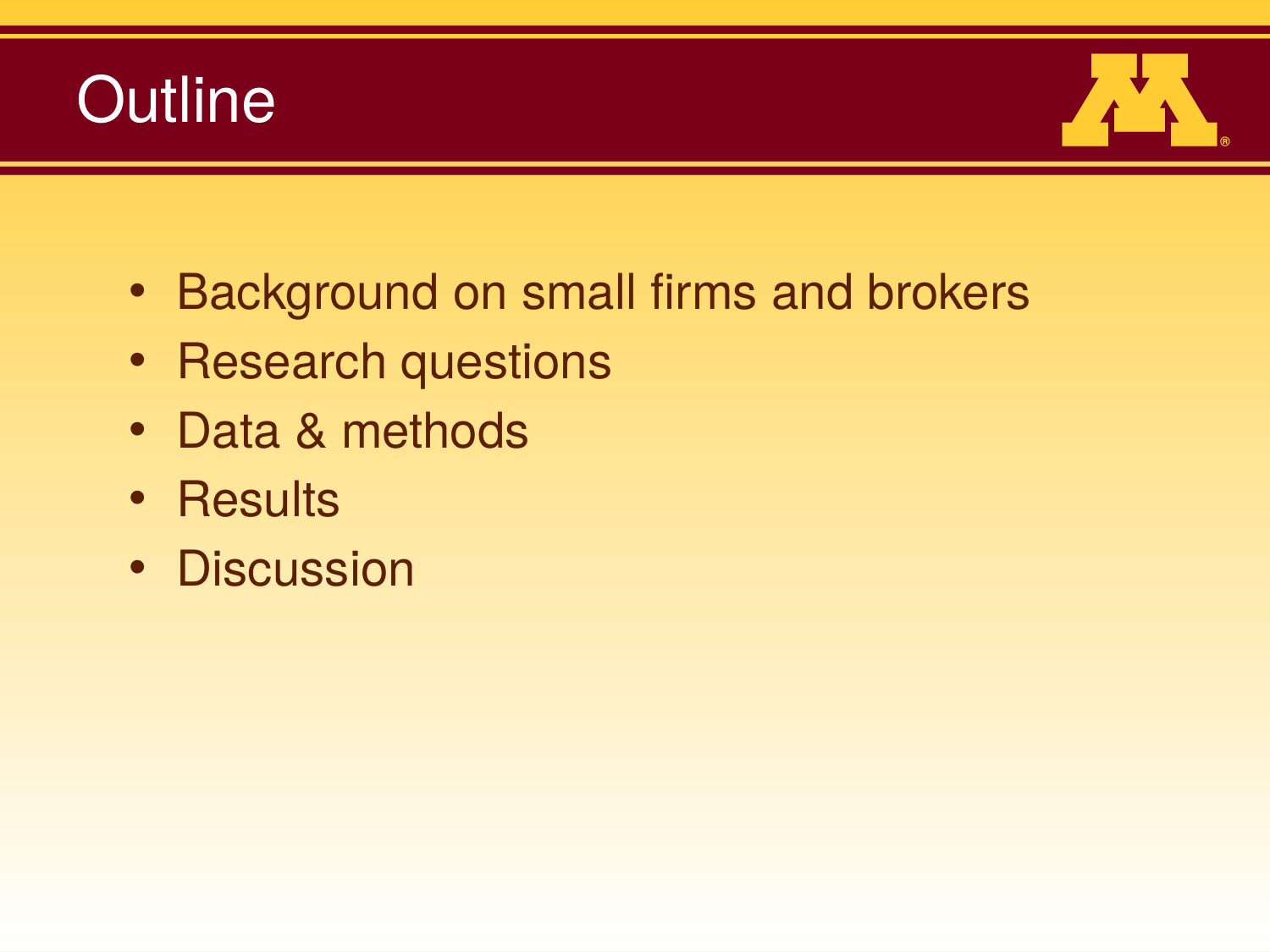

# Outline
Background on small firms and brokers
Research questions
Data & methods
Results
Discussion